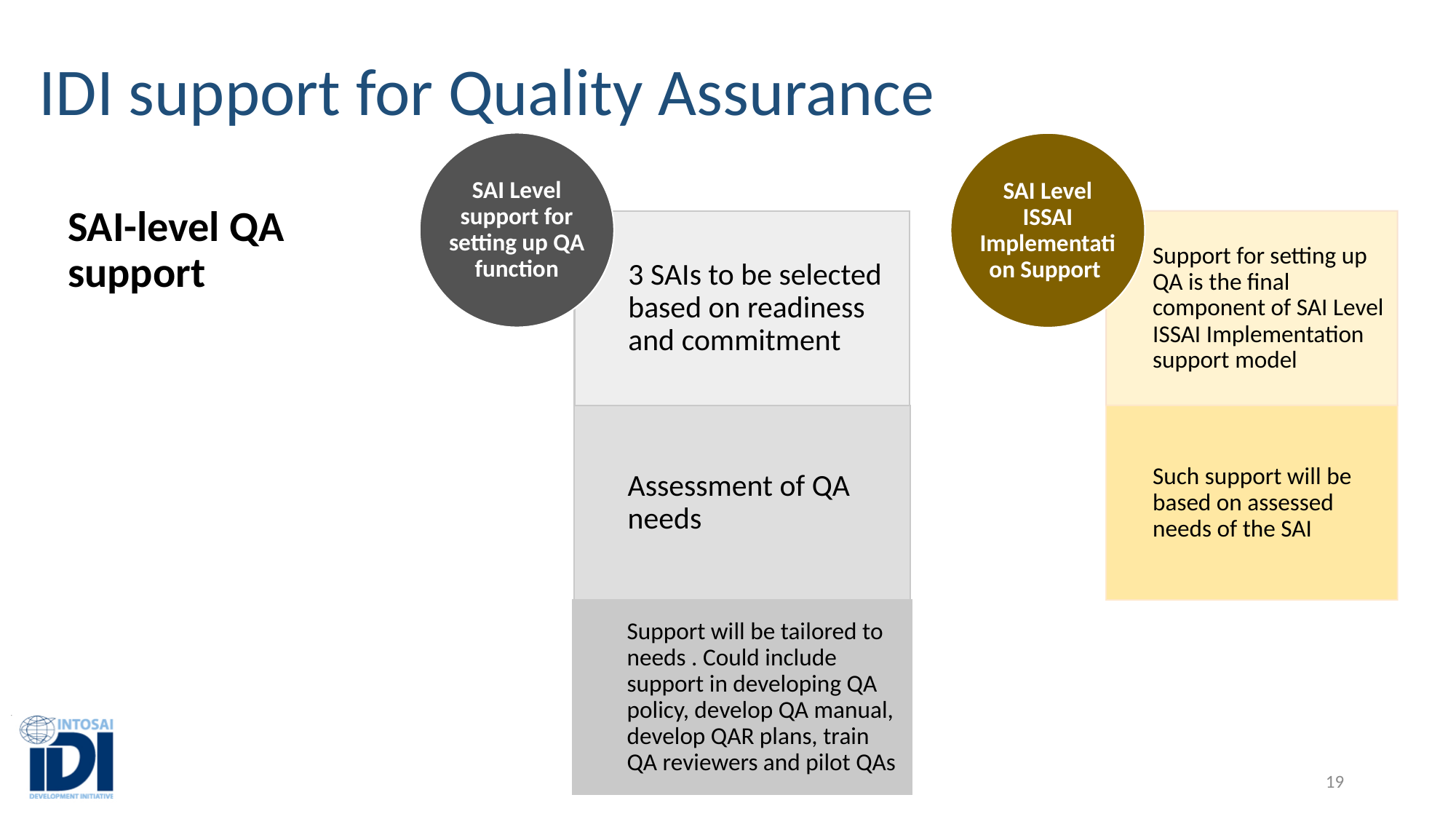

IDI Vision, Mission and Principles
# IDI support for Quality Assurance
3 SAIs to be selected based on readiness and commitment
Assessment of QA needs
Support will be tailored to needs . Could include support in developing QA policy, develop QA manual, develop QAR plans, train QA reviewers and pilot QAs
SAI Level support for setting up QA function
Support for setting up QA is the final component of SAI Level ISSAI Implementation support model
Such support will be based on assessed needs of the SAI
SAI Level ISSAI Implementation Support

SAI-level QA support

19